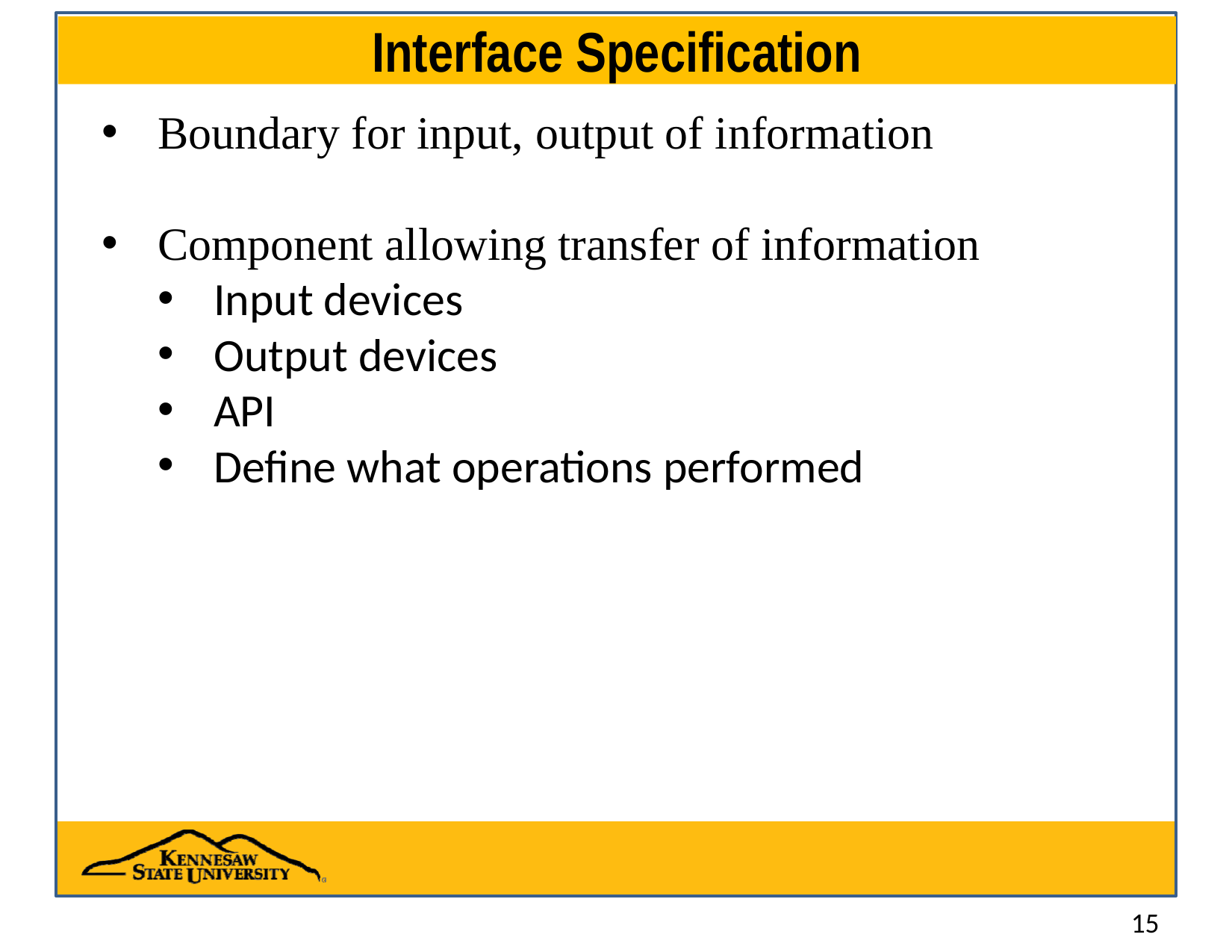

# Interface Specification
Boundary for input, output of information

Component allowing transfer of information
Input devices
Output devices
API
Define what operations performed